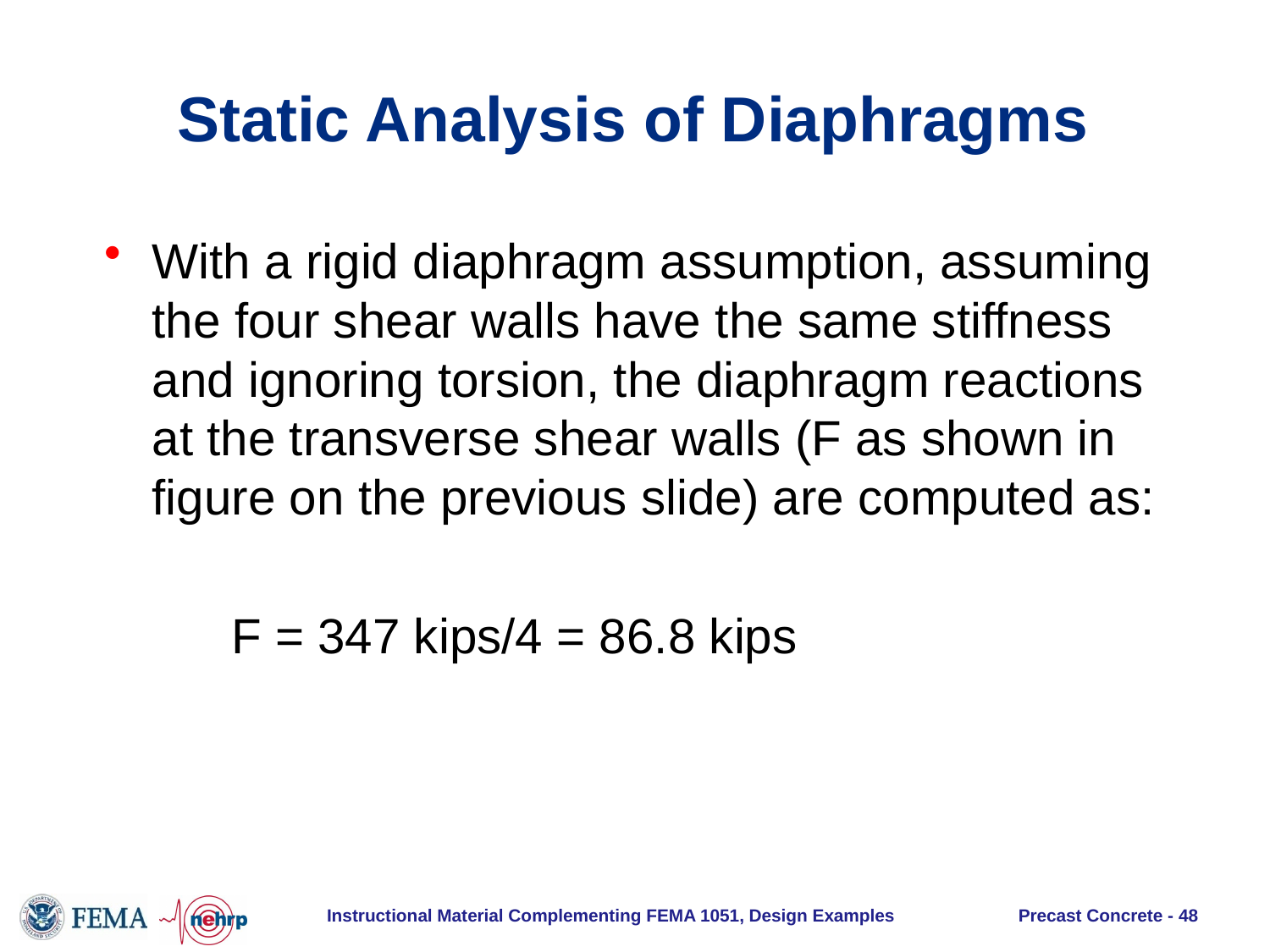

# Static Analysis of Diaphragms
With a rigid diaphragm assumption, assuming the four shear walls have the same stiffness and ignoring torsion, the diaphragm reactions at the transverse shear walls (F as shown in figure on the previous slide) are computed as:

	F = 347 kips/4 = 86.8 kips